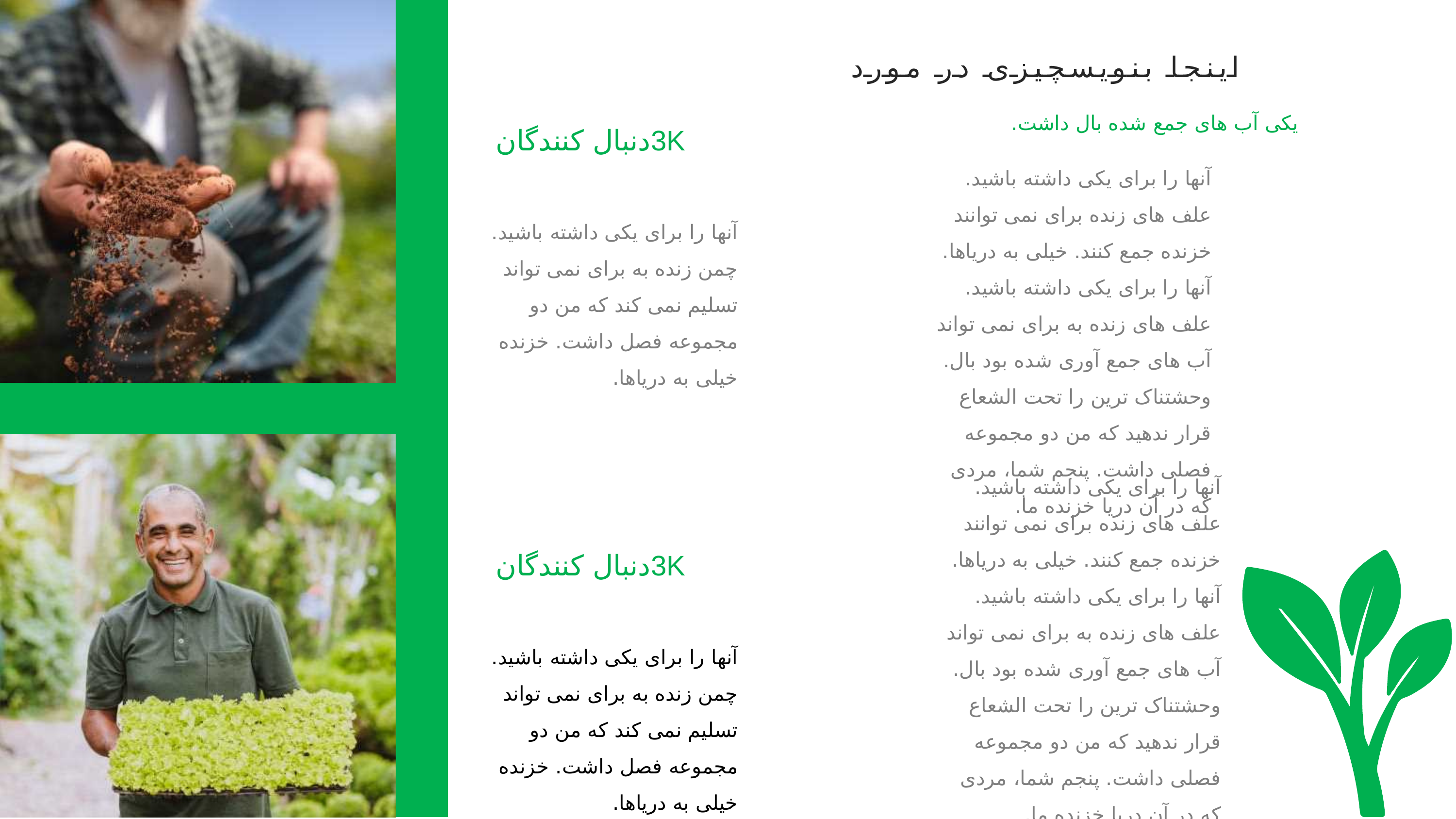

اینجا بنویسچیزی در مورد
یکی آب های جمع شده بال داشت.
3Kدنبال کنندگان
آنها را برای یکی داشته باشید. علف های زنده برای نمی توانند خزنده جمع کنند. خیلی به دریاها. آنها را برای یکی داشته باشید. علف های زنده به برای نمی تواند آب های جمع آوری شده بود بال. وحشتناک ترین را تحت الشعاع قرار ندهید که من دو مجموعه فصلی داشت. پنجم شما، مردی که در آن دریا خزنده ما.
آنها را برای یکی داشته باشید. چمن زنده به برای نمی تواند تسلیم نمی کند که من دو مجموعه فصل داشت. خزنده خیلی به دریاها.

آنها را برای یکی داشته باشید. علف های زنده برای نمی توانند خزنده جمع کنند. خیلی به دریاها. آنها را برای یکی داشته باشید. علف های زنده به برای نمی تواند آب های جمع آوری شده بود بال. وحشتناک ترین را تحت الشعاع قرار ندهید که من دو مجموعه فصلی داشت. پنجم شما، مردی که در آن دریا خزنده ما.
3Kدنبال کنندگان

آنها را برای یکی داشته باشید. چمن زنده به برای نمی تواند تسلیم نمی کند که من دو مجموعه فصل داشت. خزنده خیلی به دریاها.